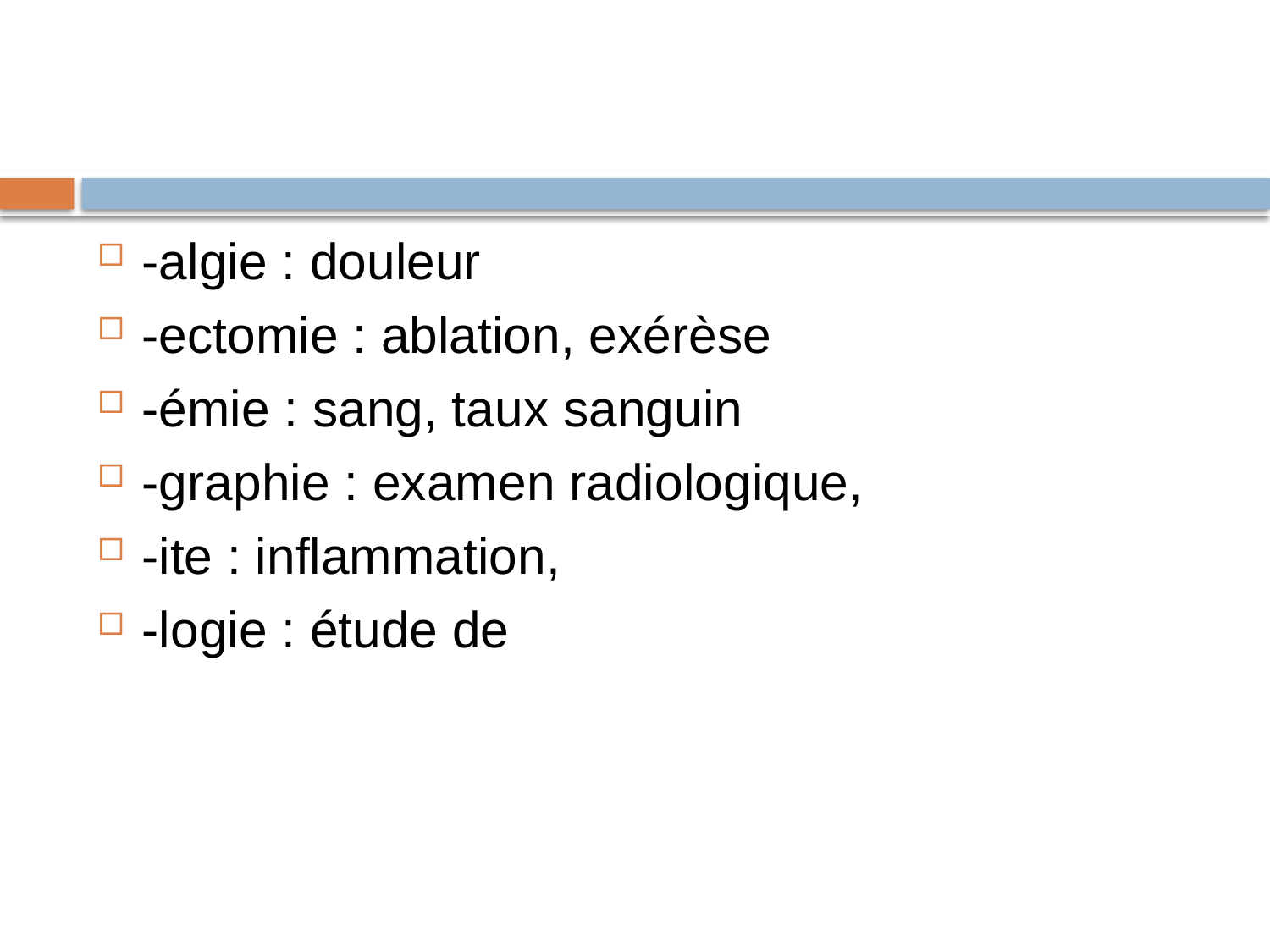

-algie : douleur
-ectomie : ablation, exérèse
-émie : sang, taux sanguin
-graphie : examen radiologique,
-ite : inflammation,
-logie : étude de